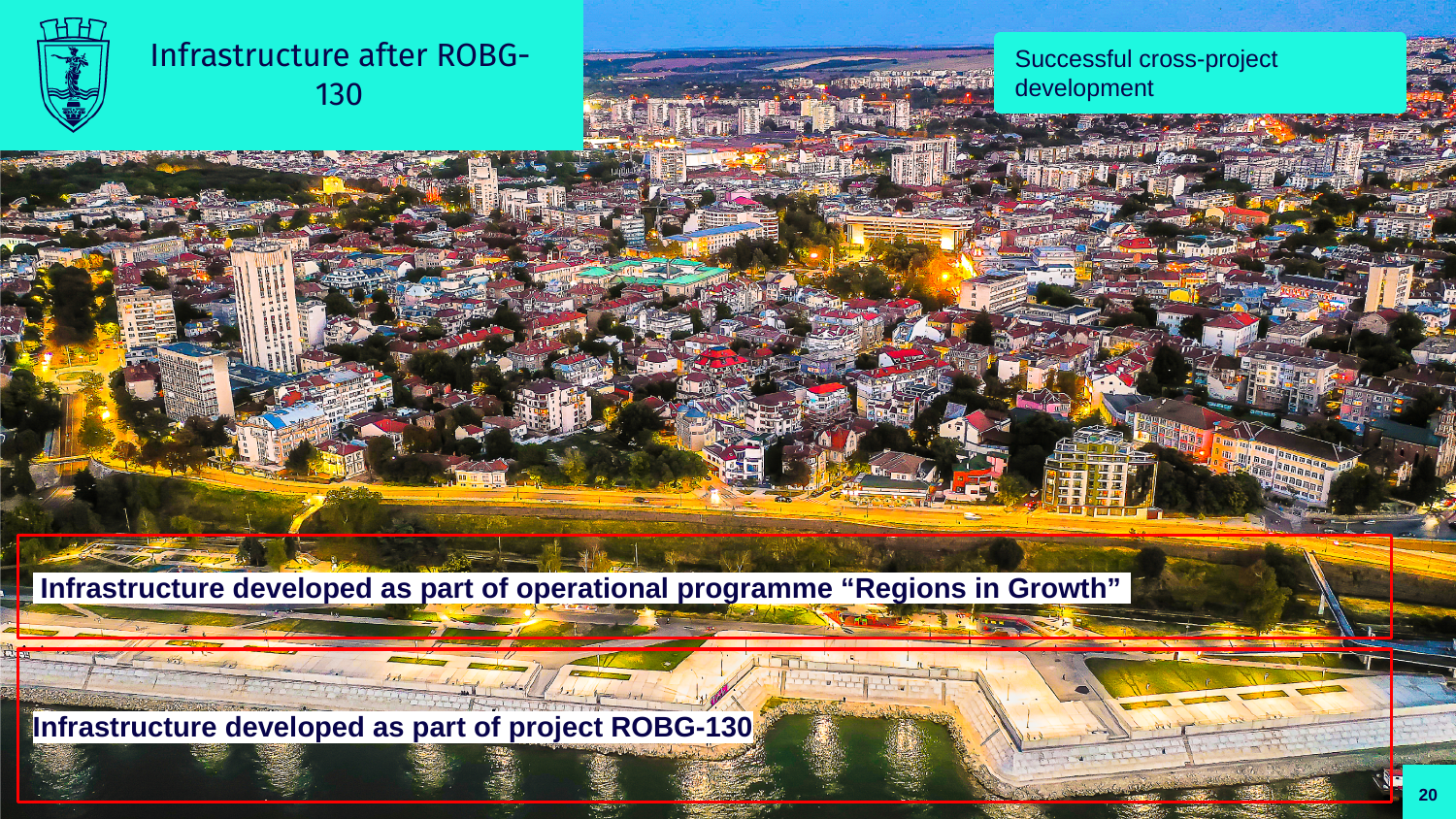

# Infrastructure after ROBG-130
Successful cross-project development
 Infrastructure developed as part of operational programme “Regions in Growth”
Infrastructure developed as part of project ROBG-130
20